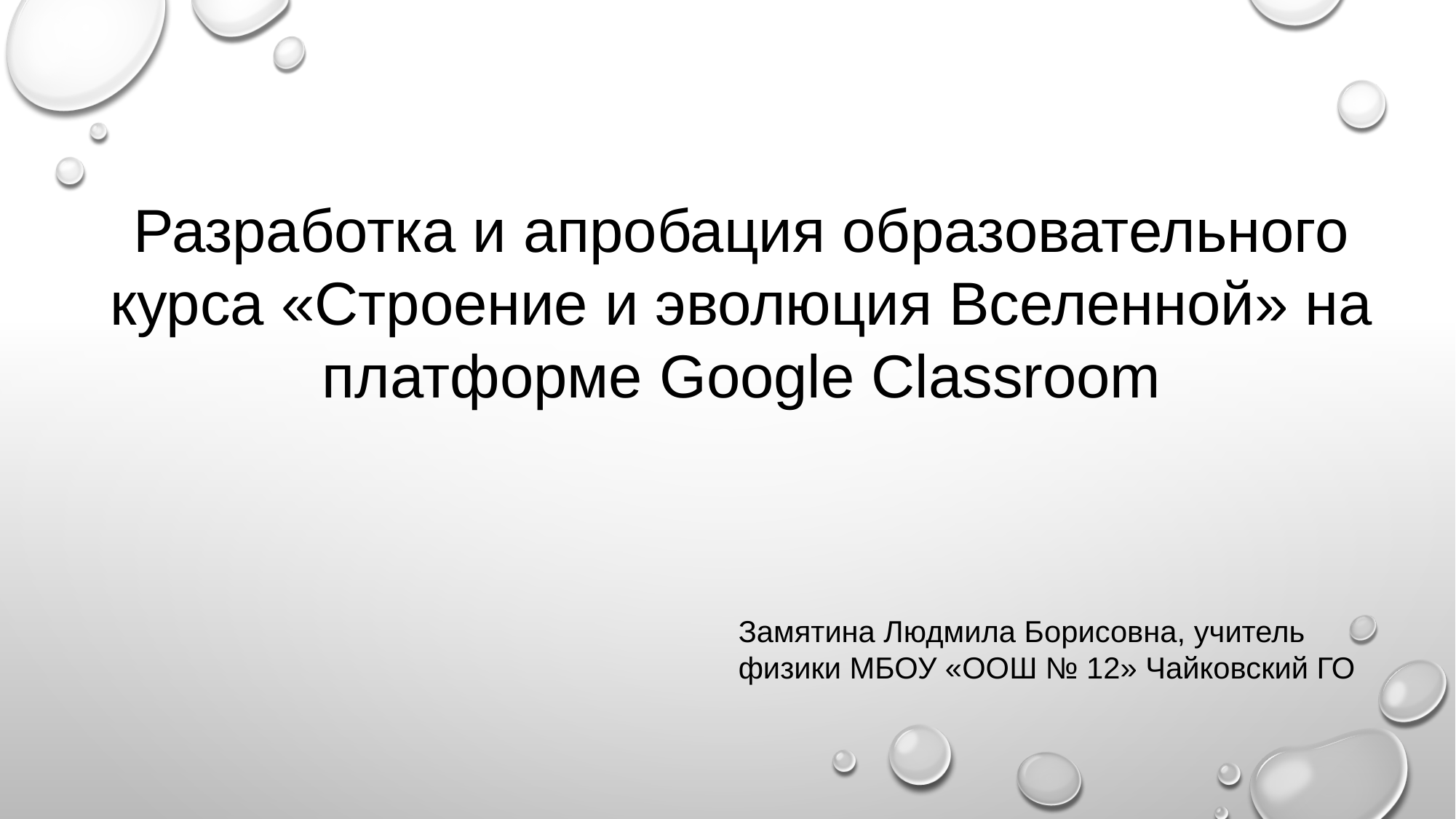

Разработка и апробация образовательного
курса «Строение и эволюция Вселенной» на
платформе Google Classroom

Замятина Людмила Борисовна, учитель
физики МБОУ «ООШ № 12» Чайковский ГО